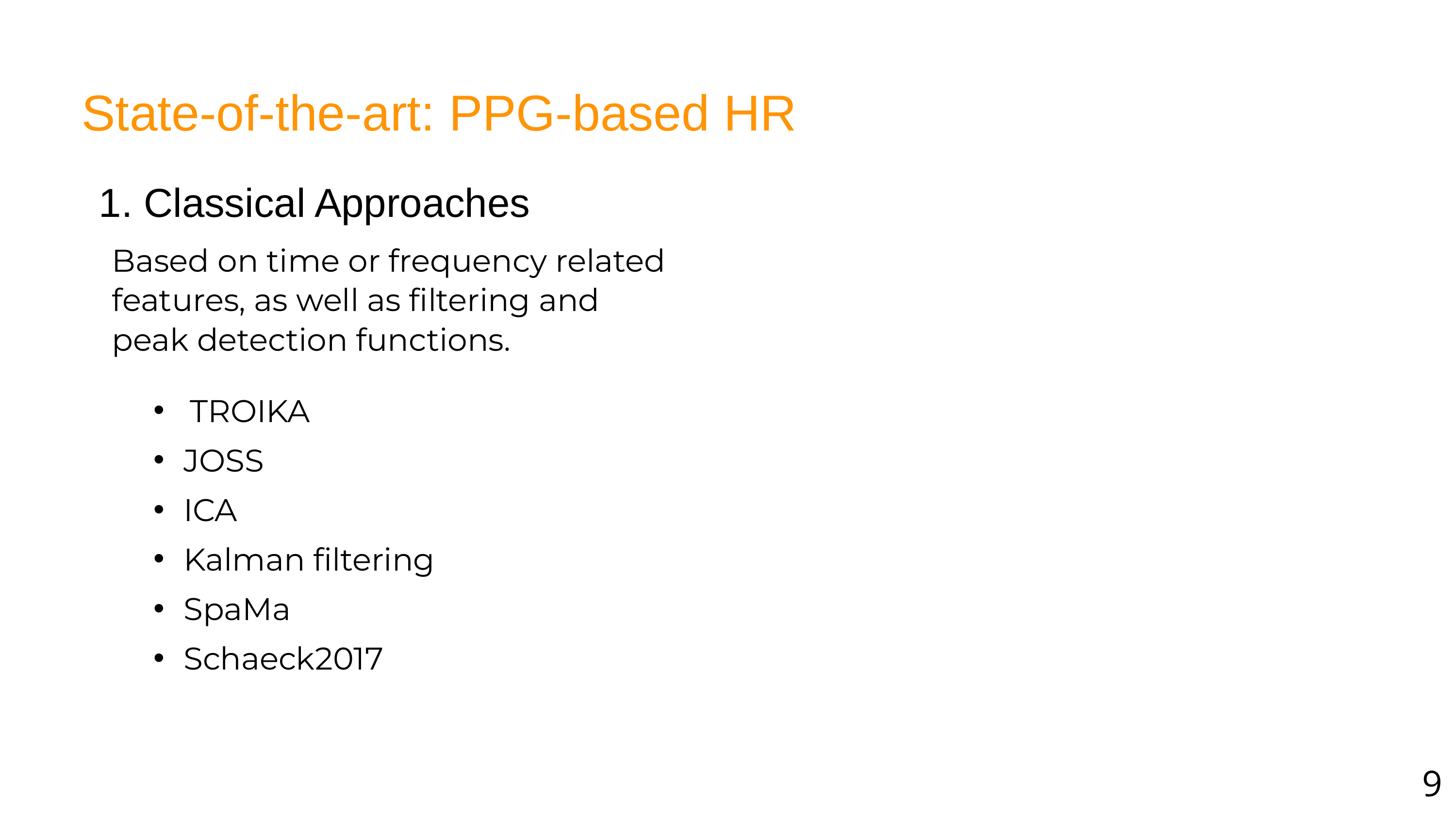

State-of-the-art: PPG-based HR

1. Classical Approaches
Based on time or frequency related features, as well as filtering and peak detection functions.
TROIKA
JOSS
ICA
Kalman filtering
SpaMa
Schaeck2017
9